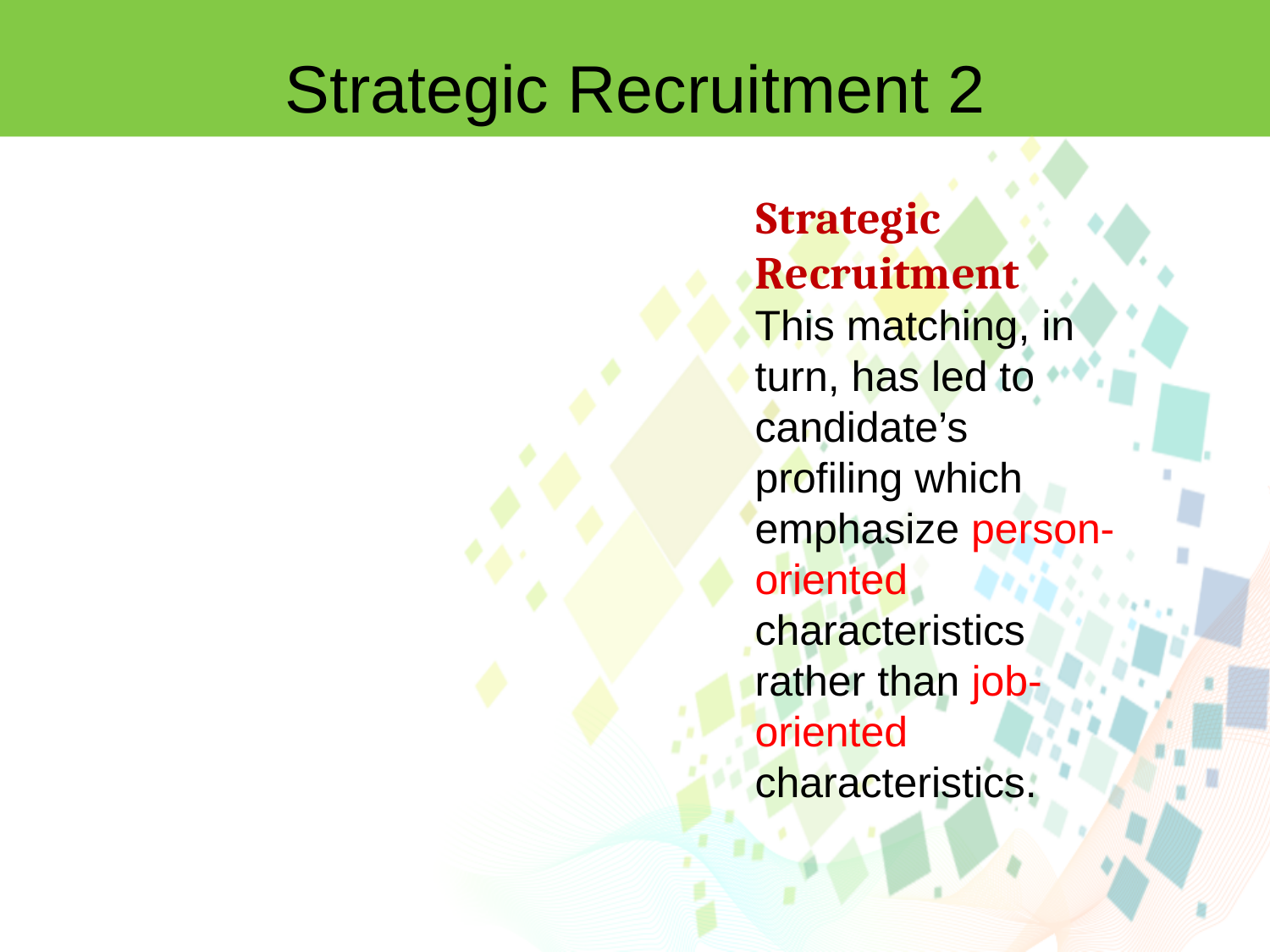

Strategic Recruitment 2
Strategic Recruitment
This matching, in turn, has led to candidate’s profiling which emphasize person-oriented characteristics  rather than job-oriented characteristics.